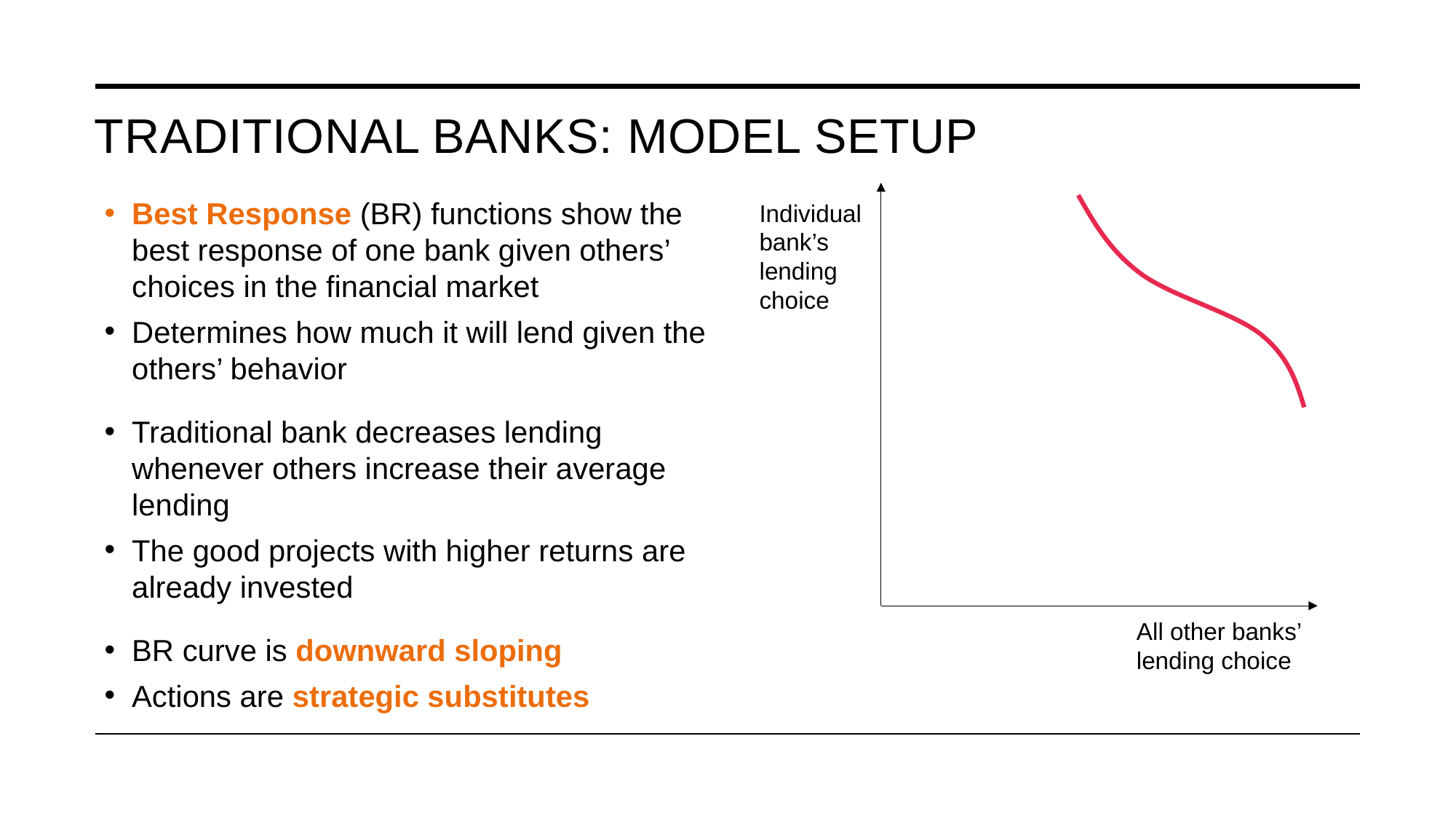

# traditional banks: model setup

Individual bank’s
lending choice

All other banks’
lending choice
Best Response (BR) functions show the best response of one bank given others’ choices in the financial market
Determines how much it will lend given the others’ behavior
Traditional bank decreases lending whenever others increase their average lending
The good projects with higher returns are already invested
BR curve is downward sloping
Actions are strategic substitutes